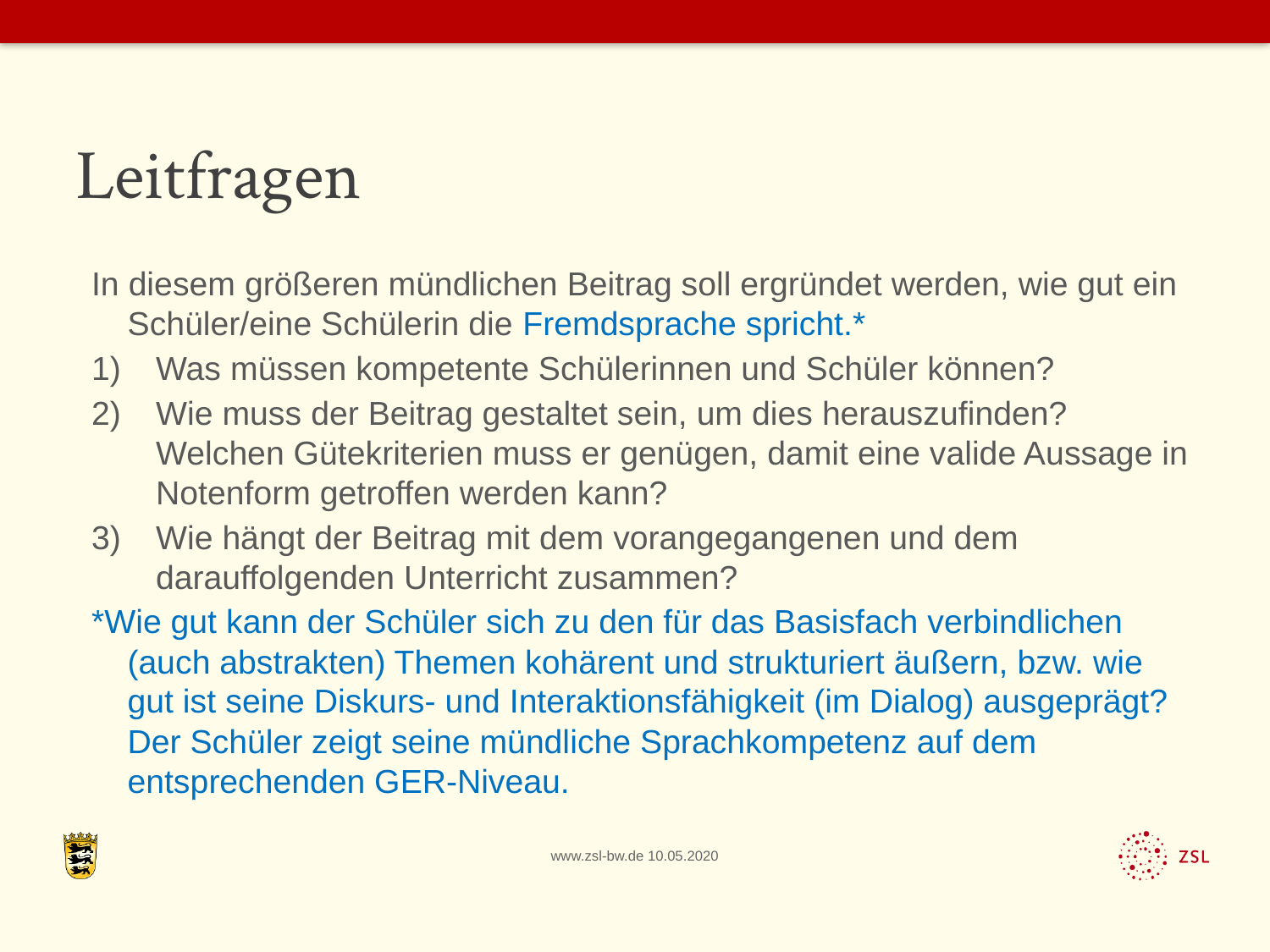

# Leitfragen
In diesem größeren mündlichen Beitrag soll ergründet werden, wie gut ein Schüler/eine Schülerin die Fremdsprache spricht.*
Was müssen kompetente Schülerinnen und Schüler können?
Wie muss der Beitrag gestaltet sein, um dies herauszufinden?
Welchen Gütekriterien muss er genügen, damit eine valide Aussage in Notenform getroffen werden kann?
Wie hängt der Beitrag mit dem vorangegangenen und dem darauffolgenden Unterricht zusammen?
*Wie gut kann der Schüler sich zu den für das Basisfach verbindlichen (auch abstrakten) Themen kohärent und strukturiert äußern, bzw. wie gut ist seine Diskurs- und Interaktionsfähigkeit (im Dialog) ausgeprägt?
Der Schüler zeigt seine mündliche Sprachkompetenz auf dem entsprechenden GER-Niveau.